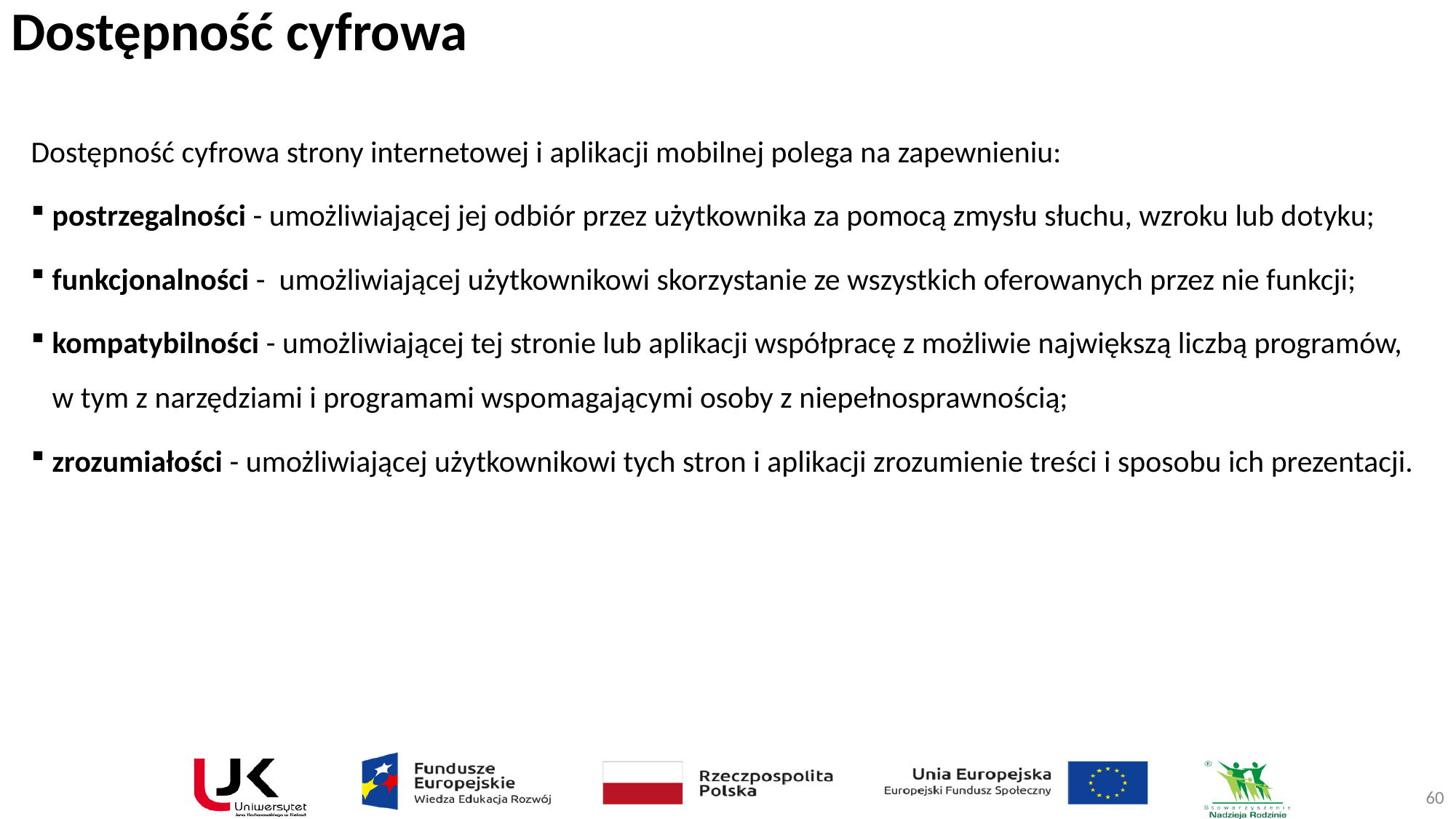

# Dostępność cyfrowa
Dostępność cyfrowa strony internetowej i aplikacji mobilnej polega na zapewnieniu:
postrzegalności - umożliwiającej jej odbiór przez użytkownika za pomocą zmysłu słuchu, wzroku lub dotyku;
funkcjonalności -  umożliwiającej użytkownikowi skorzystanie ze wszystkich oferowanych przez nie funkcji;
kompatybilności - umożliwiającej tej stronie lub aplikacji współpracę z możliwie największą liczbą programów, w tym z narzędziami i programami wspomagającymi osoby z niepełnosprawnością;
zrozumiałości - umożliwiającej użytkownikowi tych stron i aplikacji zrozumienie treści i sposobu ich prezentacji.
60